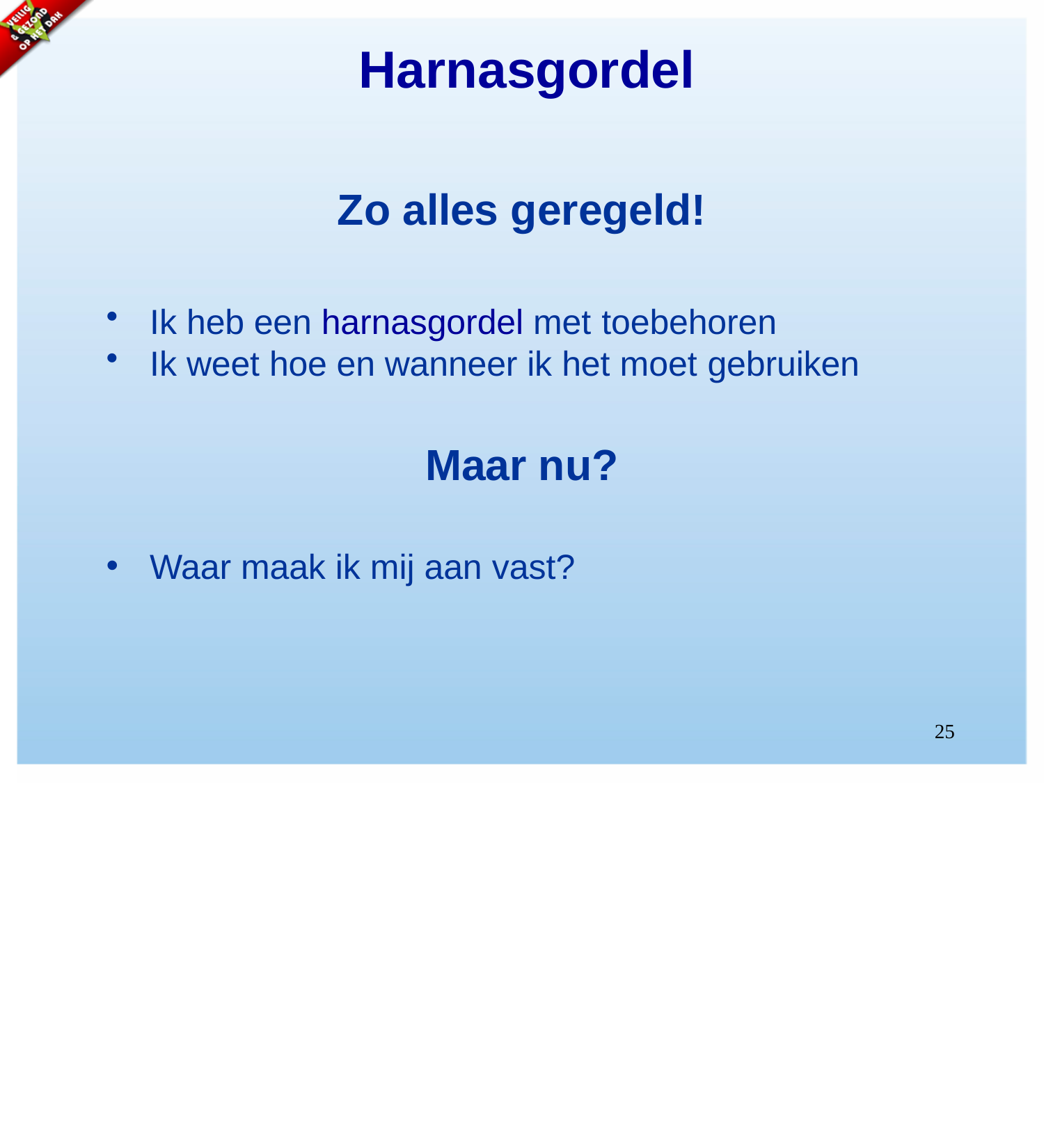

# Harnasgordel
Zo alles geregeld!

Ik heb een harnasgordel met toebehoren
Ik weet hoe en wanneer ik het moet gebruiken

Maar nu?

Waar maak ik mij aan vast?
25